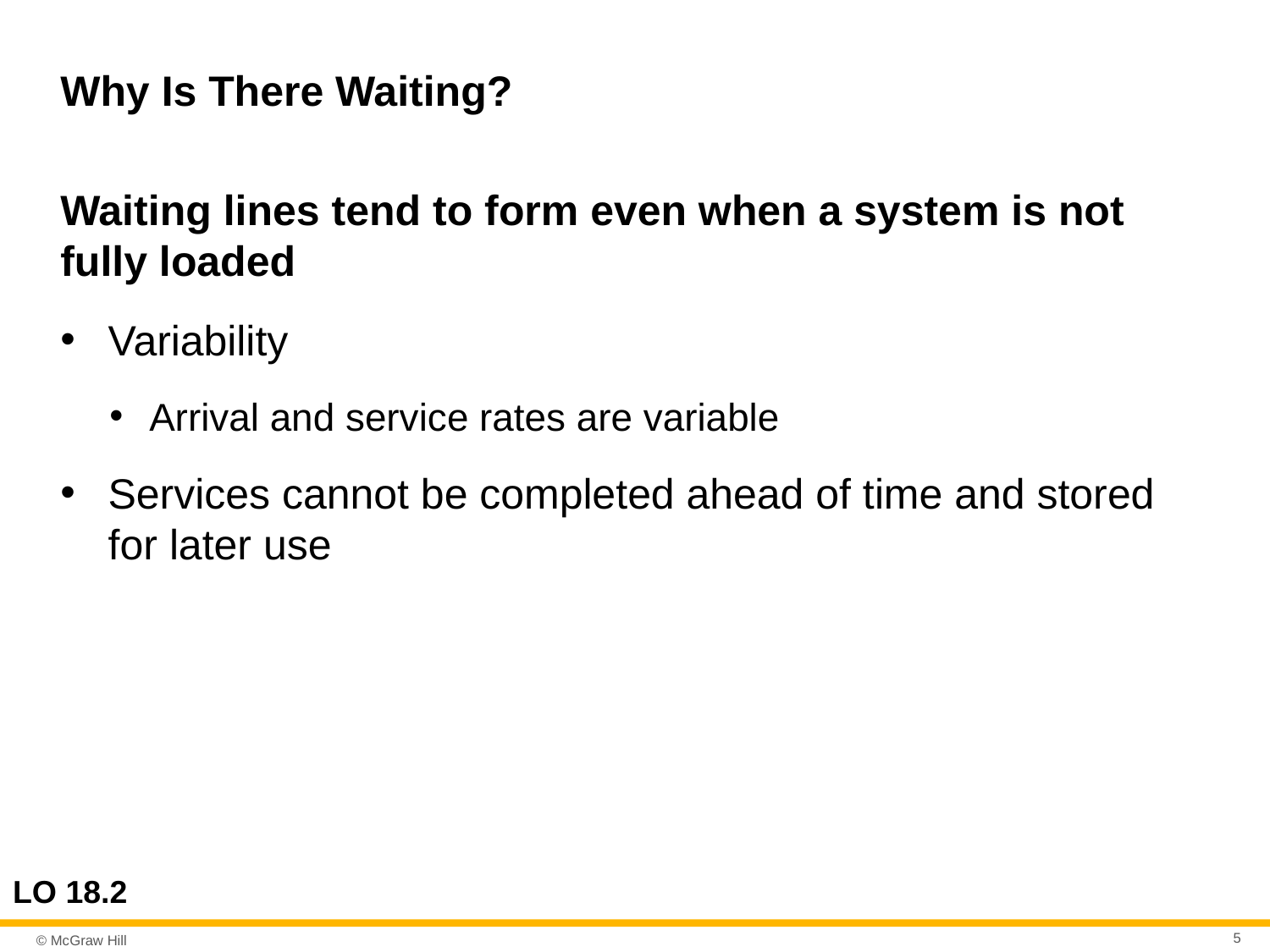

# Why Is There Waiting?
Waiting lines tend to form even when a system is not fully loaded
Variability
Arrival and service rates are variable
Services cannot be completed ahead of time and stored for later use
LO 18.2